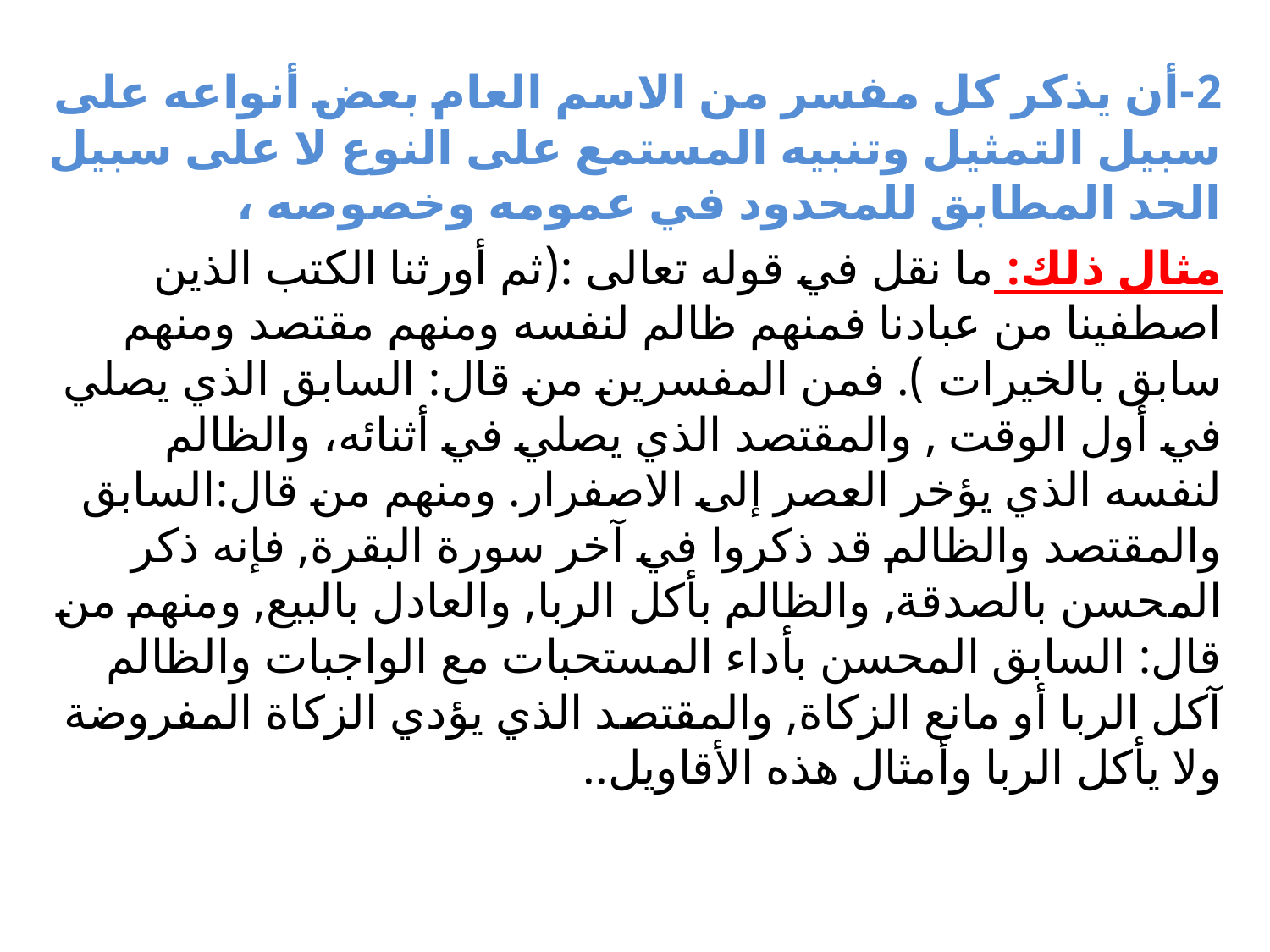

2-أن يذكر كل مفسر من الاسم العام بعض أنواعه على سبيل التمثيل وتنبيه المستمع على النوع لا على سبيل الحد المطابق للمحدود في عمومه وخصوصه ،
مثال ذلك: ما نقل في قوله تعالى :(ثم أورثنا الكتب الذين اصطفينا من عبادنا فمنهم ظالم لنفسه ومنهم مقتصد ومنهم سابق بالخيرات ). فمن المفسرين من قال: السابق الذي يصلي في أول الوقت , والمقتصد الذي يصلي في أثنائه، والظالم لنفسه الذي يؤخر العصر إلى الاصفرار. ومنهم من قال:السابق والمقتصد والظالم قد ذكروا في آخر سورة البقرة, فإنه ذكر المحسن بالصدقة, والظالم بأكل الربا, والعادل بالبيع, ومنهم من قال: السابق المحسن بأداء المستحبات مع الواجبات والظالم آكل الربا أو مانع الزكاة, والمقتصد الذي يؤدي الزكاة المفروضة ولا يأكل الربا وأمثال هذه الأقاويل..